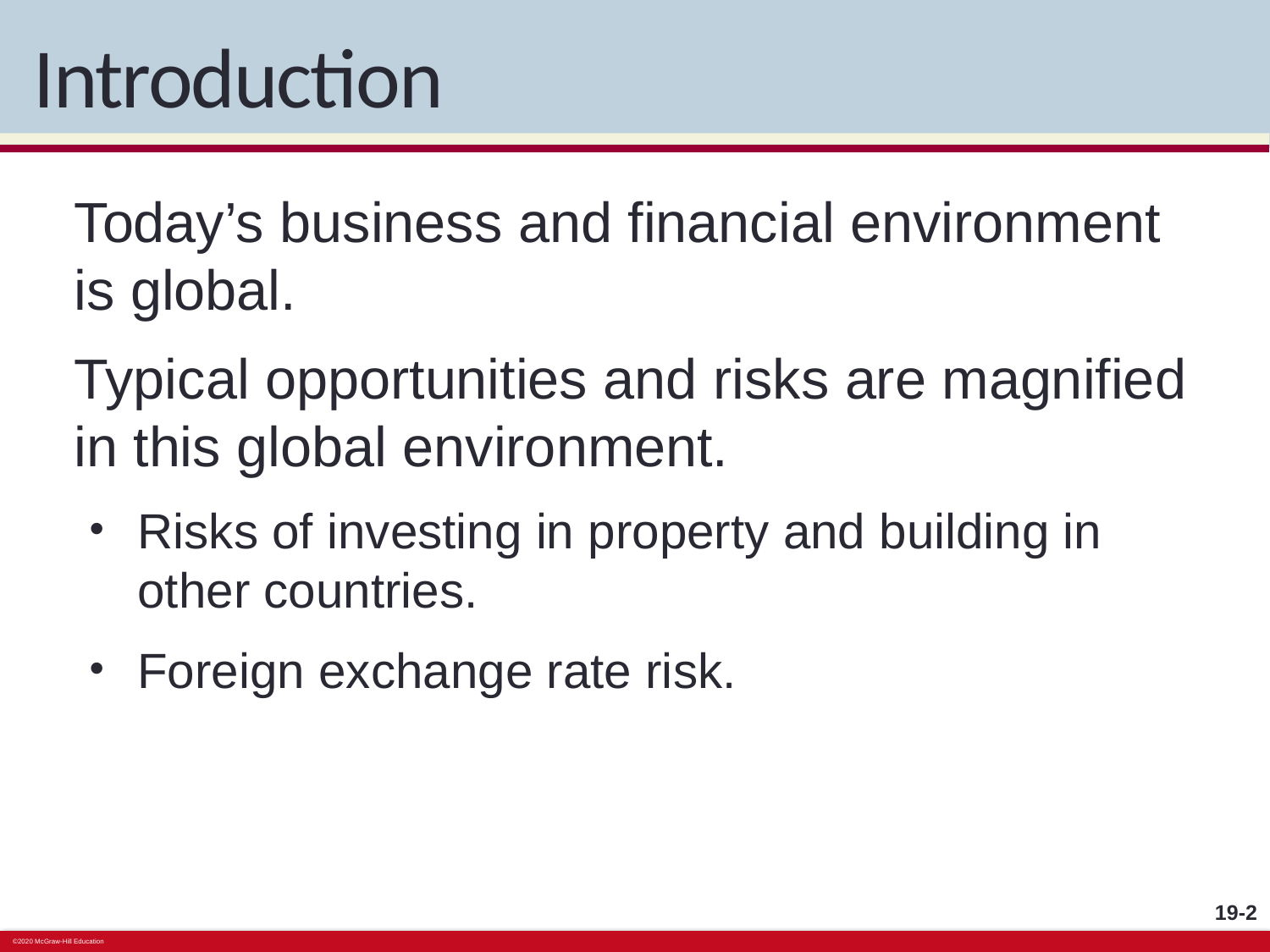

# Introduction
Today’s business and financial environment is global.
Typical opportunities and risks are magnified in this global environment.
Risks of investing in property and building in other countries.
Foreign exchange rate risk.